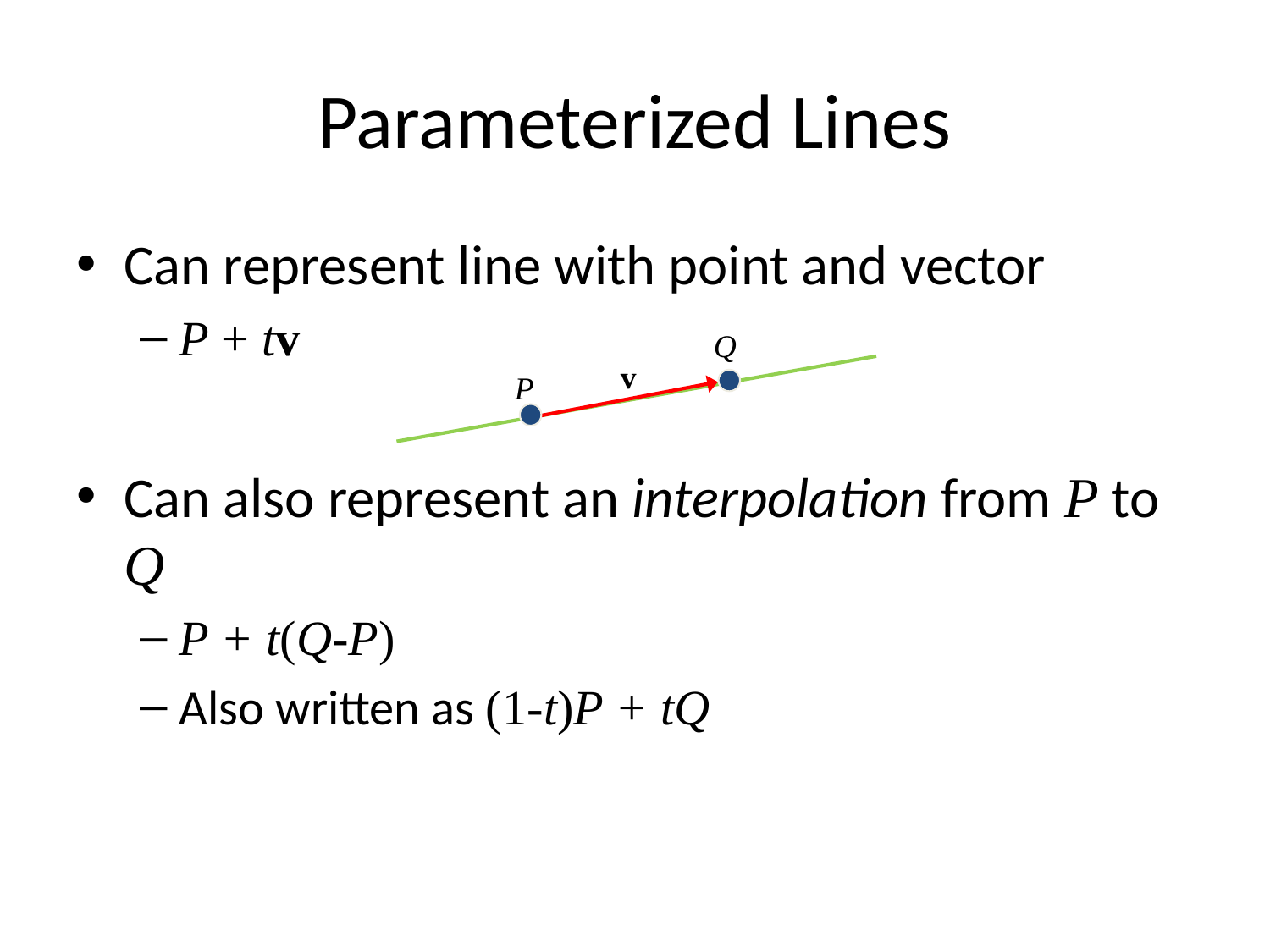

# Parameterized Lines
Can represent line with point and vector
P + tv

Can also represent an interpolation from P to Q
P + t(Q-P)
Also written as (1-t)P + tQ
Q
v

P